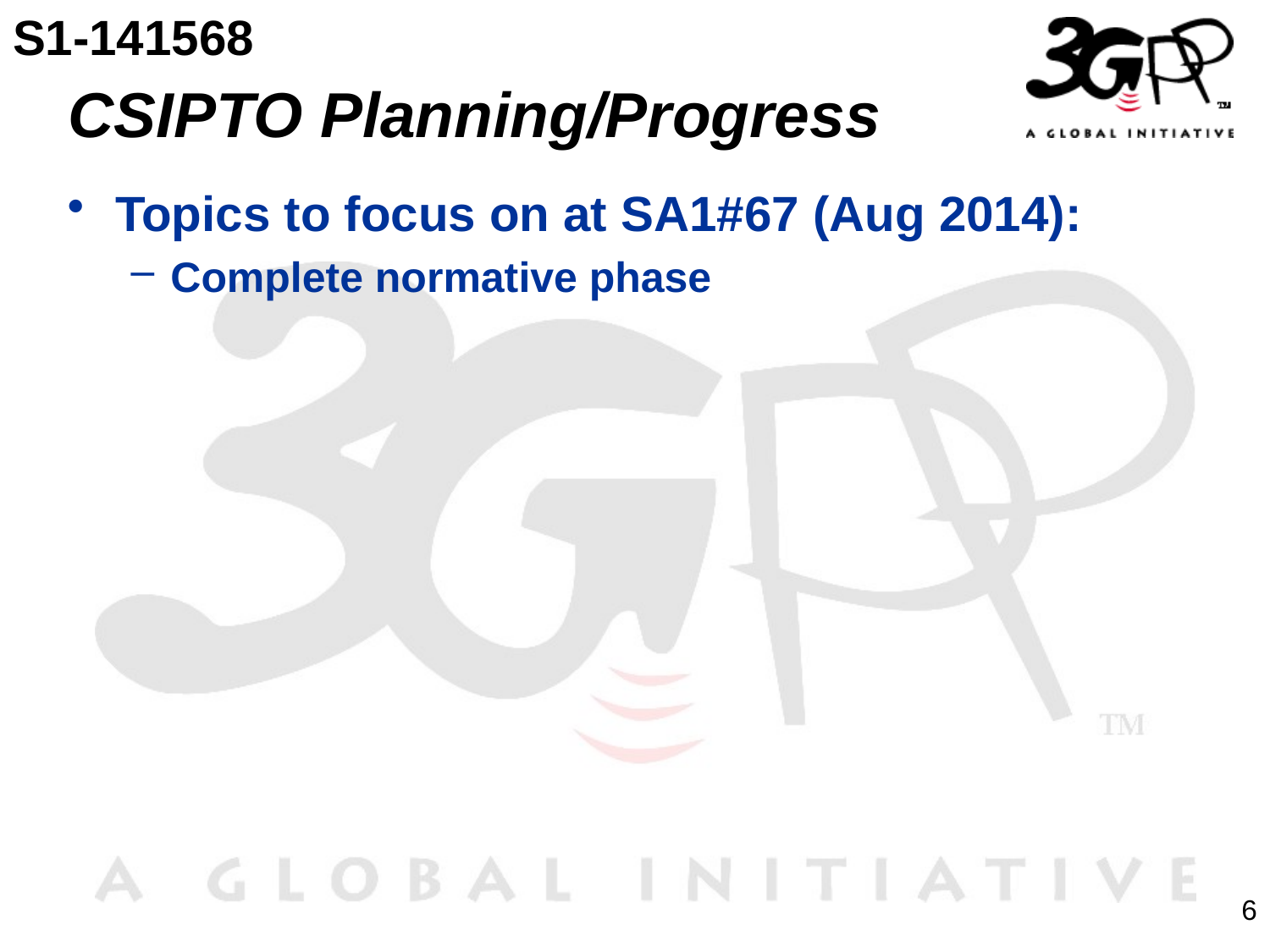

S1-141568
# CSIPTO Planning/Progress
Topics to focus on at SA1#67 (Aug 2014):
Complete normative phase

6